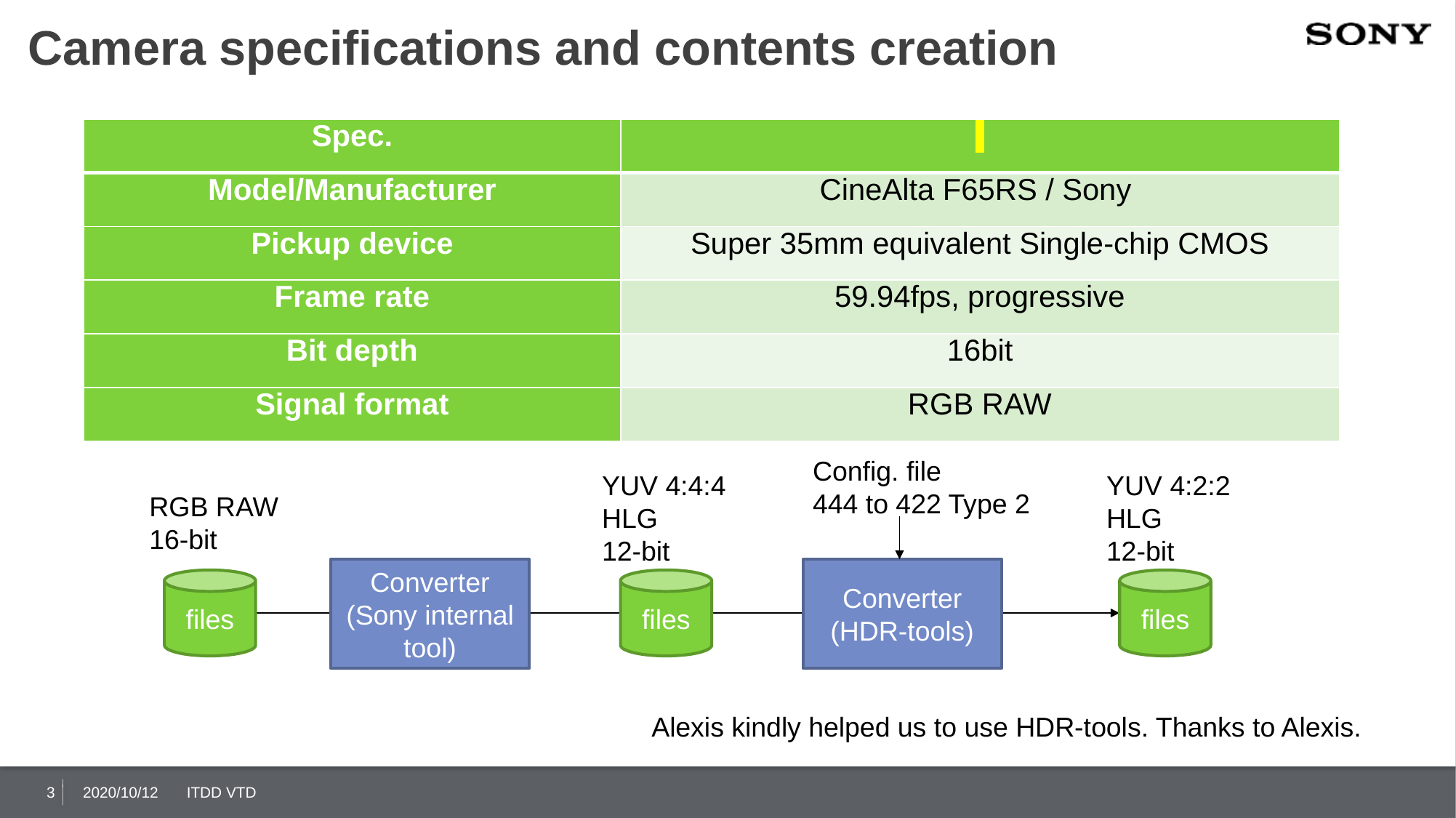

# Camera specifications and contents creation
| Spec. |  |
| --- | --- |
| Model/Manufacturer | CineAlta F65RS / Sony |
| Pickup device | Super 35mm equivalent Single-chip CMOS |
| Frame rate | 59.94fps, progressive |
| Bit depth | 16bit |
| Signal format | RGB RAW |
Config. file
444 to 422 Type 2
YUV 4:4:4
HLG
12-bit
YUV 4:2:2
HLG
12-bit
RGB RAW
16-bit
Converter
(Sony internal tool)
Converter
(HDR-tools)
files
files
files
Alexis kindly helped us to use HDR-tools. Thanks to Alexis.
3
2020/10/12
ITDD VTD